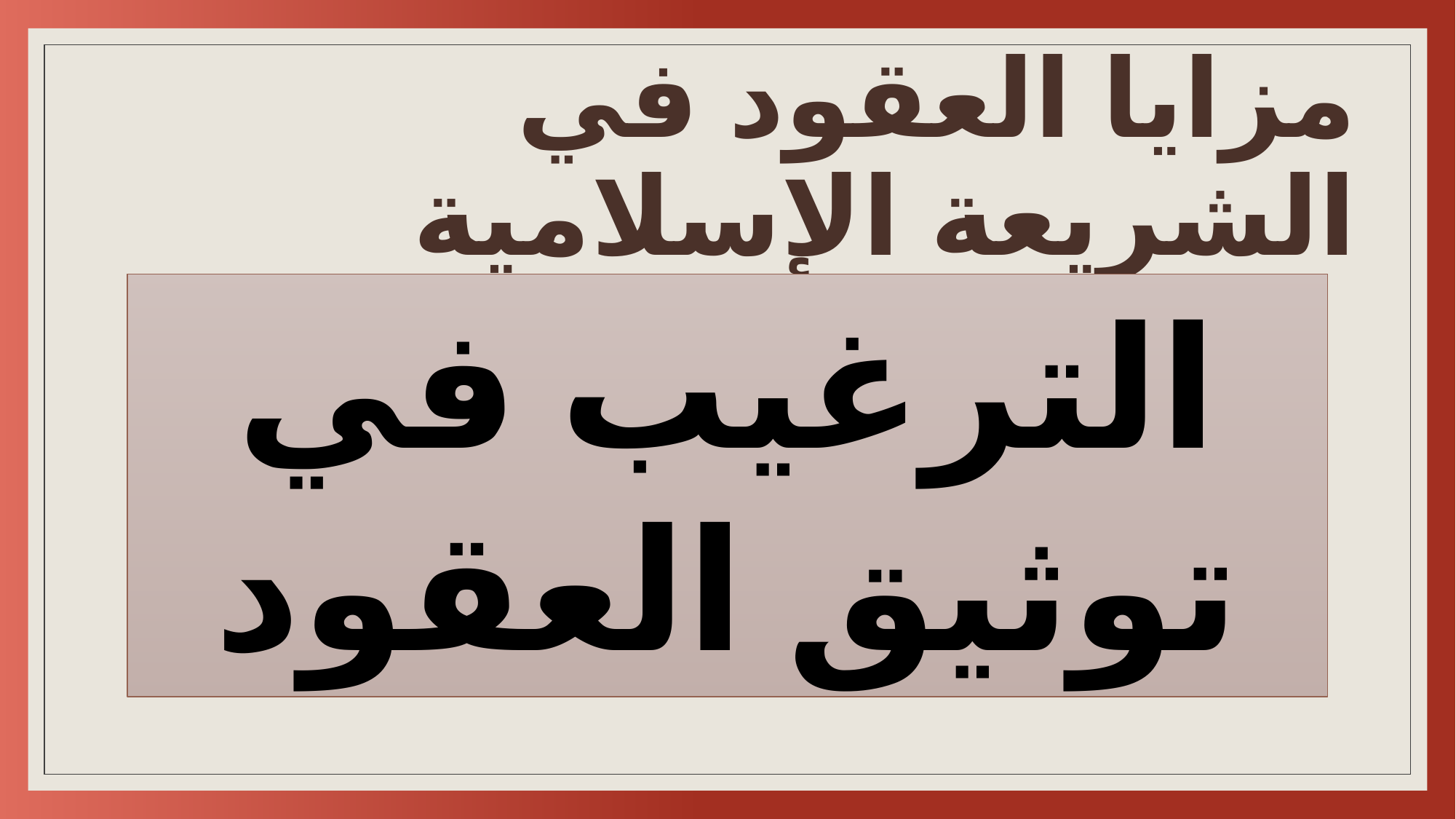

# مزايا العقود في الشريعة الإسلامية
الترغيب في توثيق العقود